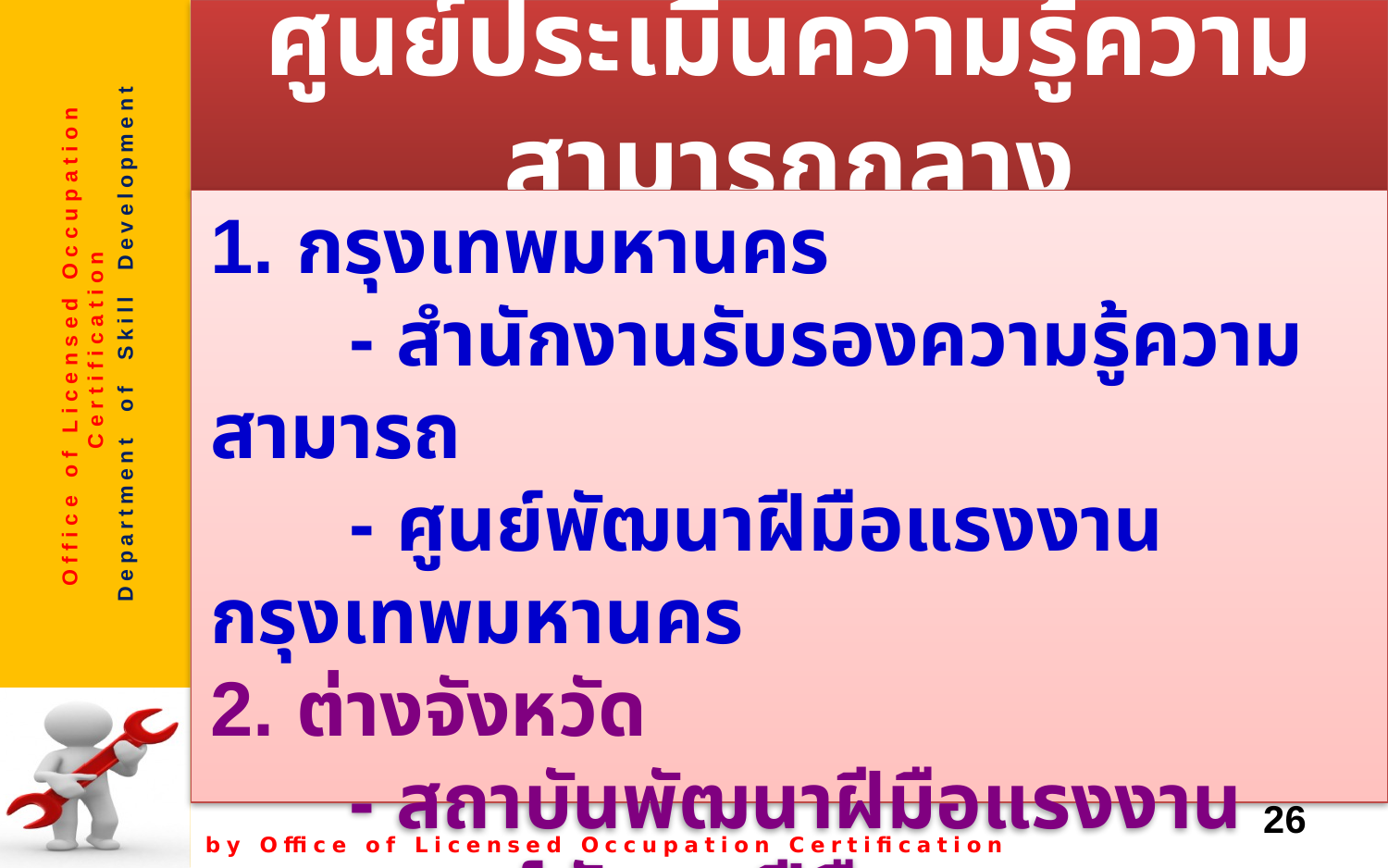

# ศูนย์ประเมินความรู้ความสามารถกลาง
1. กรุงเทพมหานคร
	- สำนักงานรับรองความรู้ความสามารถ
	- ศูนย์พัฒนาฝีมือแรงงานกรุงเทพมหานคร
2. ต่างจังหวัด
	- สถาบันพัฒนาฝีมือแรงงาน
	- ศูนย์พัฒนาฝีมือแรงงานจังหวัด
26